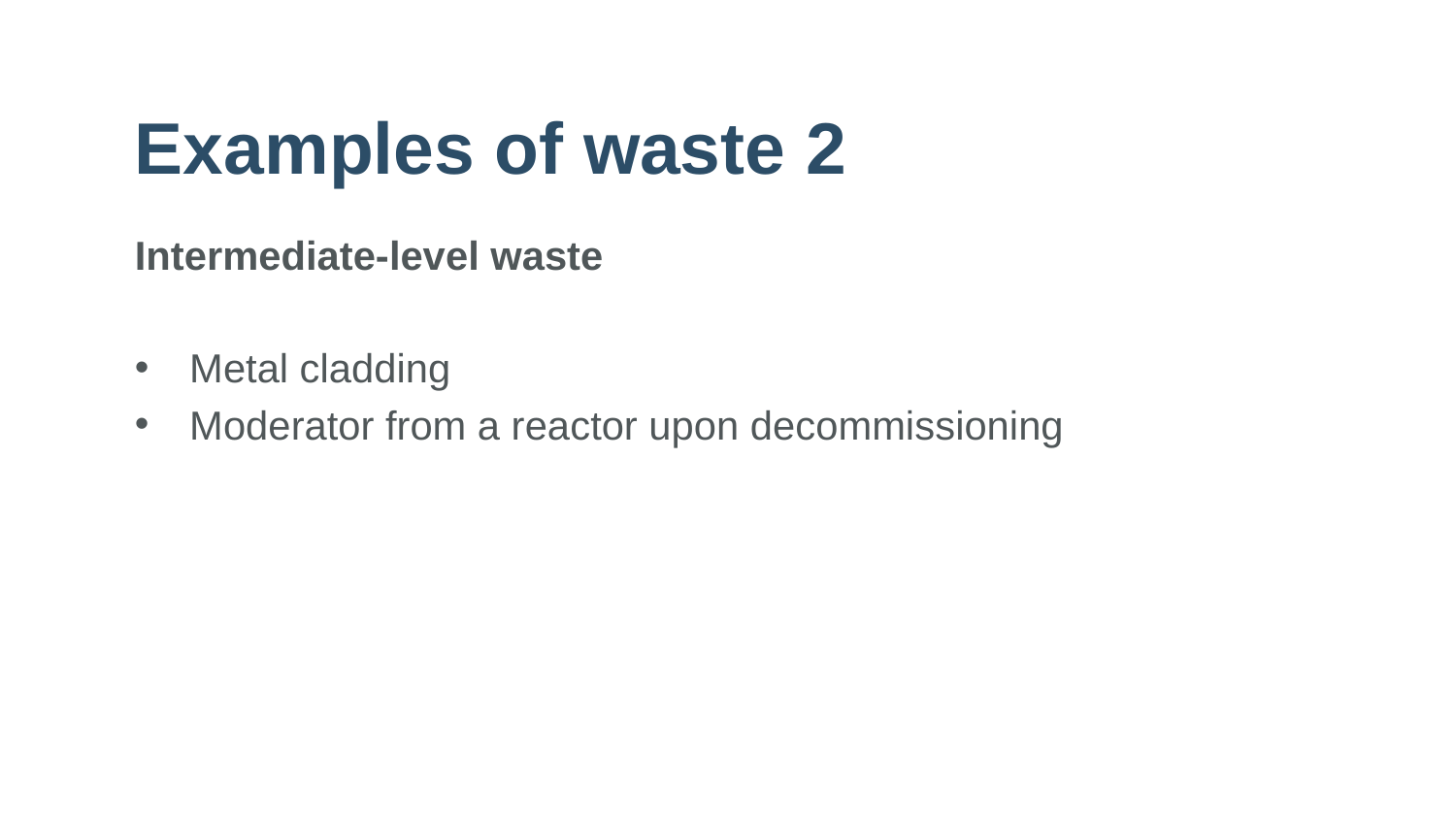

# Examples of waste 2
Intermediate-level waste

Metal cladding
Moderator from a reactor upon decommissioning